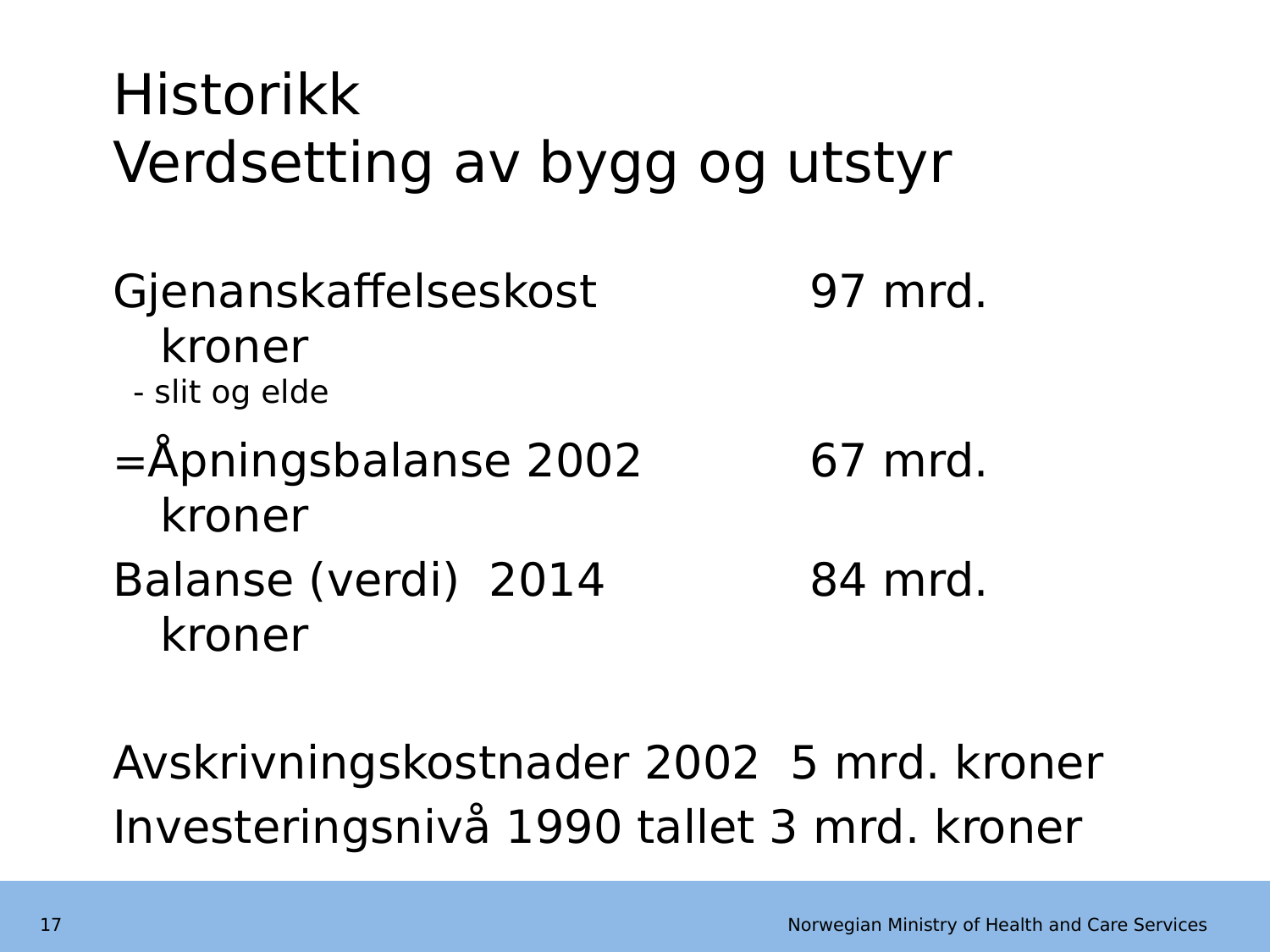

# Historikk Verdsetting av bygg og utstyr

Gjenanskaffelseskost 		 97 mrd. kroner
  - slit og elde
=Åpningsbalanse 2002  	 67 mrd. kroner
Balanse (verdi)  2014		 84 mrd. kroner

Avskrivningskostnader 2002  5 mrd. kroner
Investeringsnivå 1990 tallet 3 mrd. kroner

17